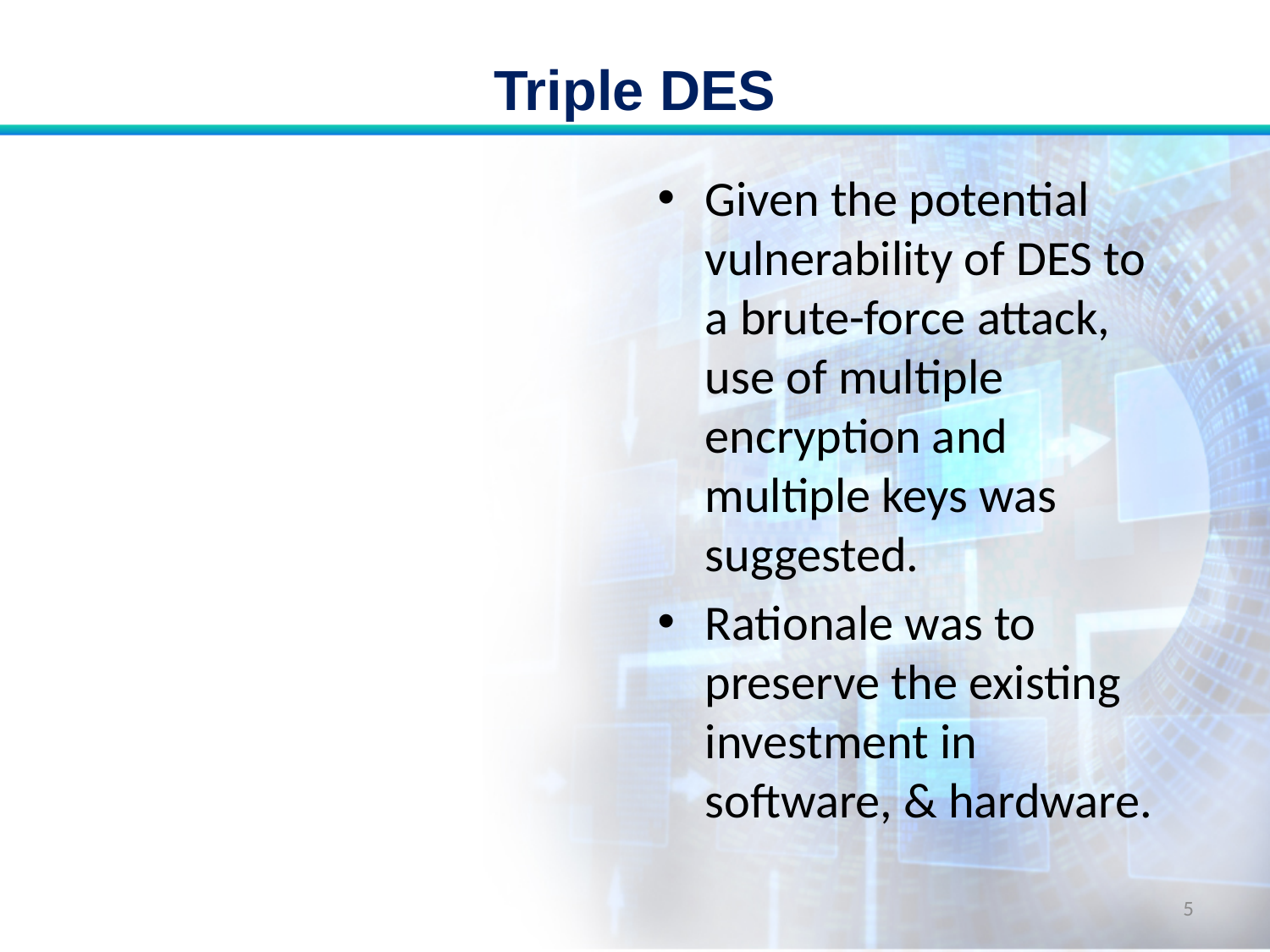

# Triple DES
Given the potential vulnerability of DES to a brute-force attack, use of multiple encryption and multiple keys was suggested.
Rationale was to preserve the existing investment in software, & hardware.
5